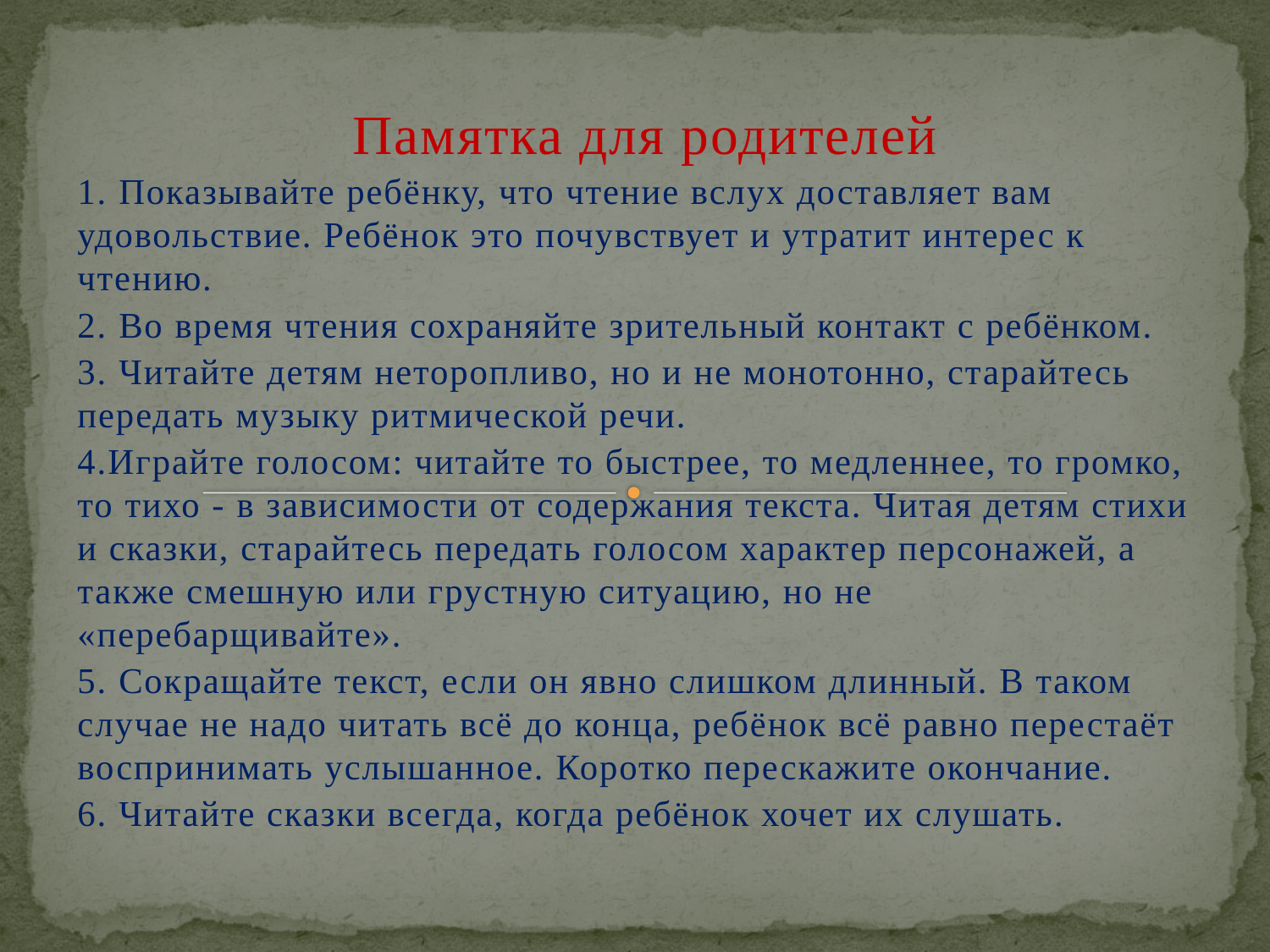

Памятка для родителей
1. Показывайте ребёнку, что чтение вслух доставляет вам удовольствие. Ребёнок это почувствует и утратит интерес к чтению.
2. Во время чтения сохраняйте зрительный контакт с ребёнком.
3. Читайте детям неторопливо, но и не монотонно, старайтесь передать музыку ритмической речи.
4.Играйте голосом: читайте то быстрее, то медленнее, то громко, то тихо - в зависимости от содержания текста. Читая детям стихи и сказки, старайтесь передать голосом характер персонажей, а также смешную или грустную ситуацию, но не «перебарщивайте».
5. Сокращайте текст, если он явно слишком длинный. В таком случае не надо читать всё до конца, ребёнок всё равно перестаёт воспринимать услышанное. Коротко перескажите окончание.
6. Читайте сказки всегда, когда ребёнок хочет их слушать.